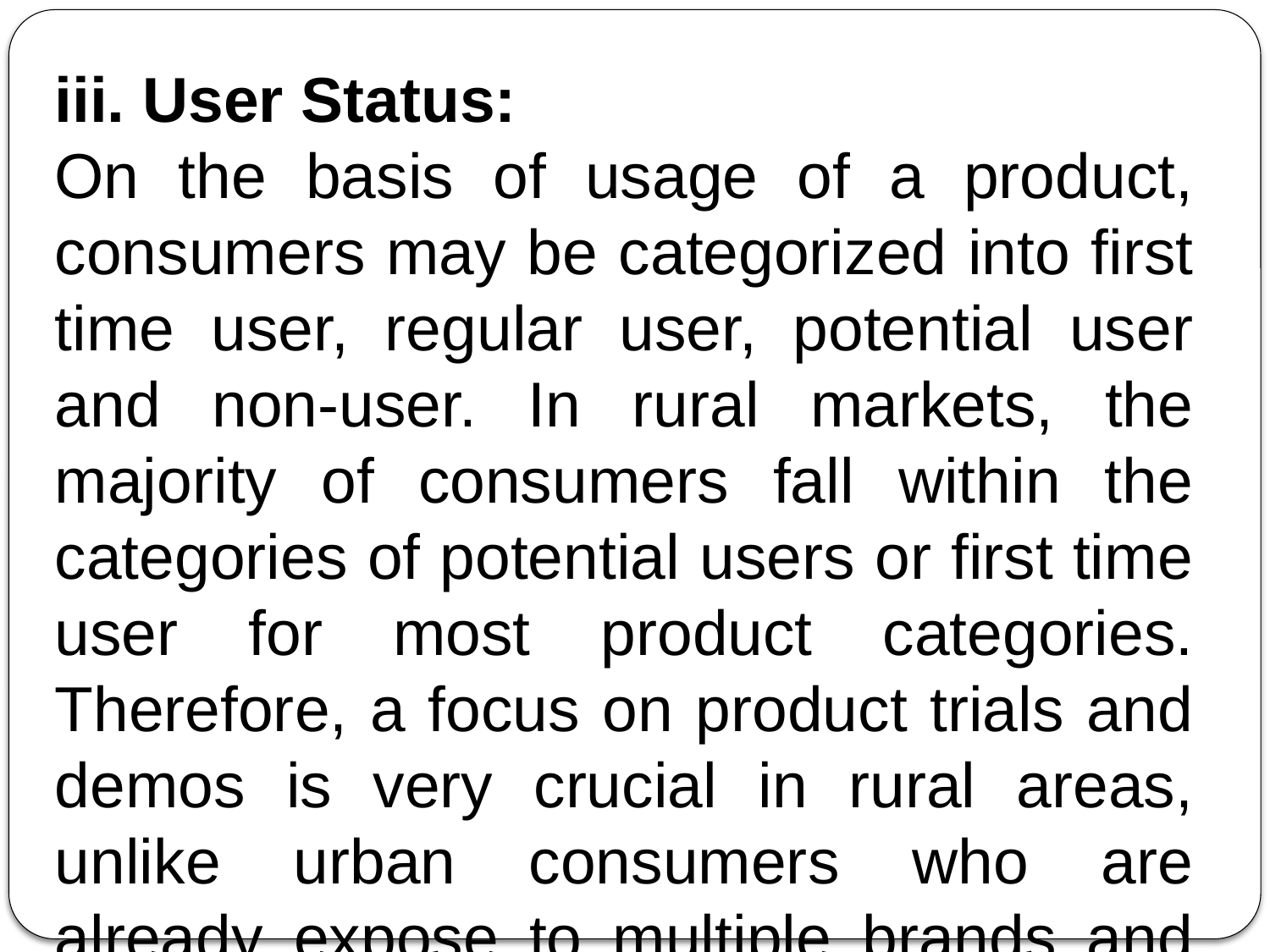

iii. User Status:
On the basis of usage of a product, consumers may be categorized into first time user, regular user, potential user and non-user. In rural markets, the majority of consumers fall within the categories of potential users or first time user for most product categories. Therefore, a focus on product trials and demos is very crucial in rural areas, unlike urban consumers who are already expose to multiple brands and products through a number of channels.